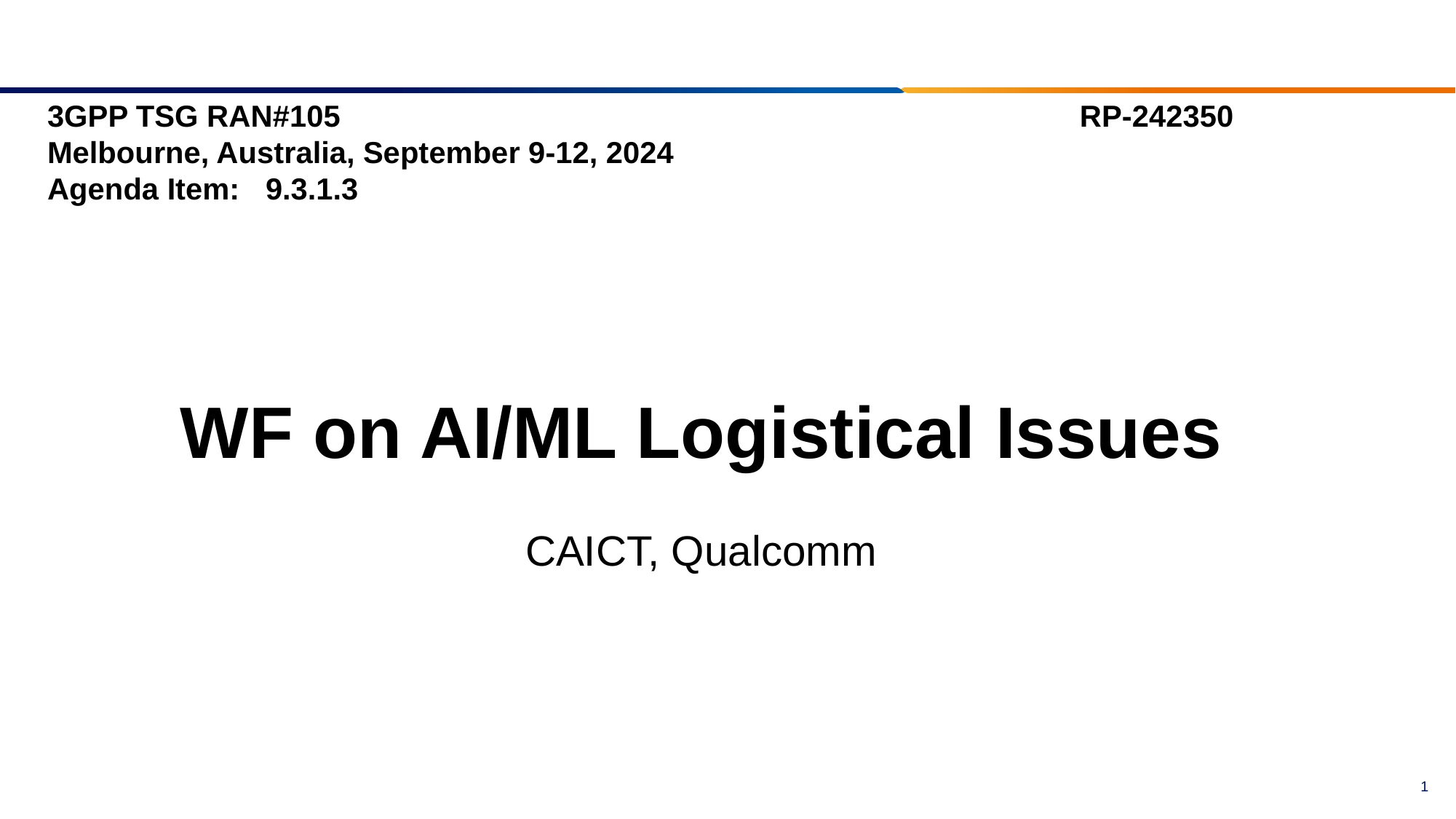

3GPP TSG RAN#105						    	      RP-242350
Melbourne, Australia, September 9-12, 2024
Agenda Item:	9.3.1.3
WF on AI/ML Logistical Issues

CAICT, Qualcomm